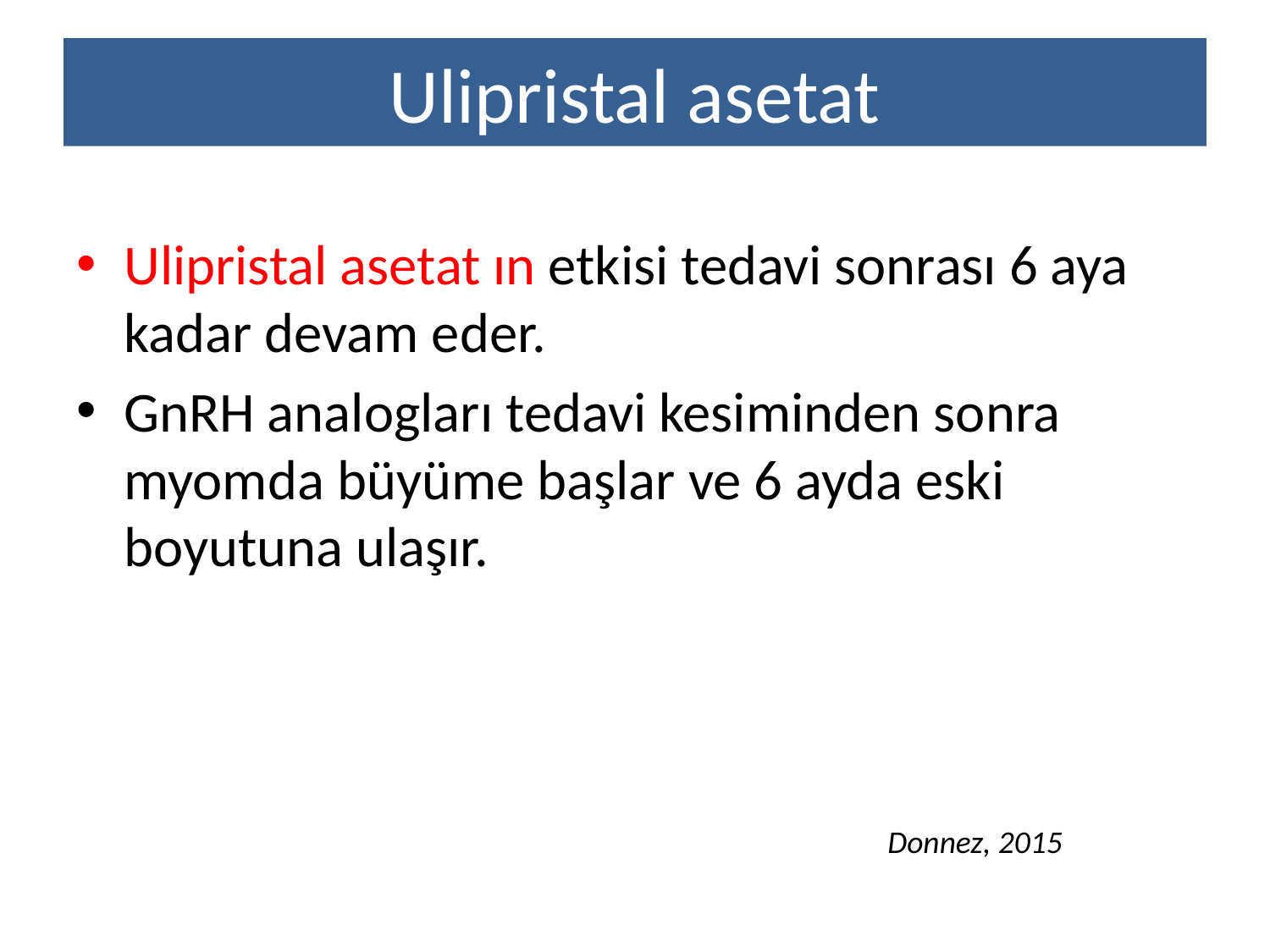

# Ulipristal asetat
Ulipristal asetat ın etkisi tedavi sonrası 6 aya kadar devam eder.
GnRH analogları tedavi kesiminden sonra myomda büyüme başlar ve 6 ayda eski boyutuna ulaşır.
Donnez, 2015